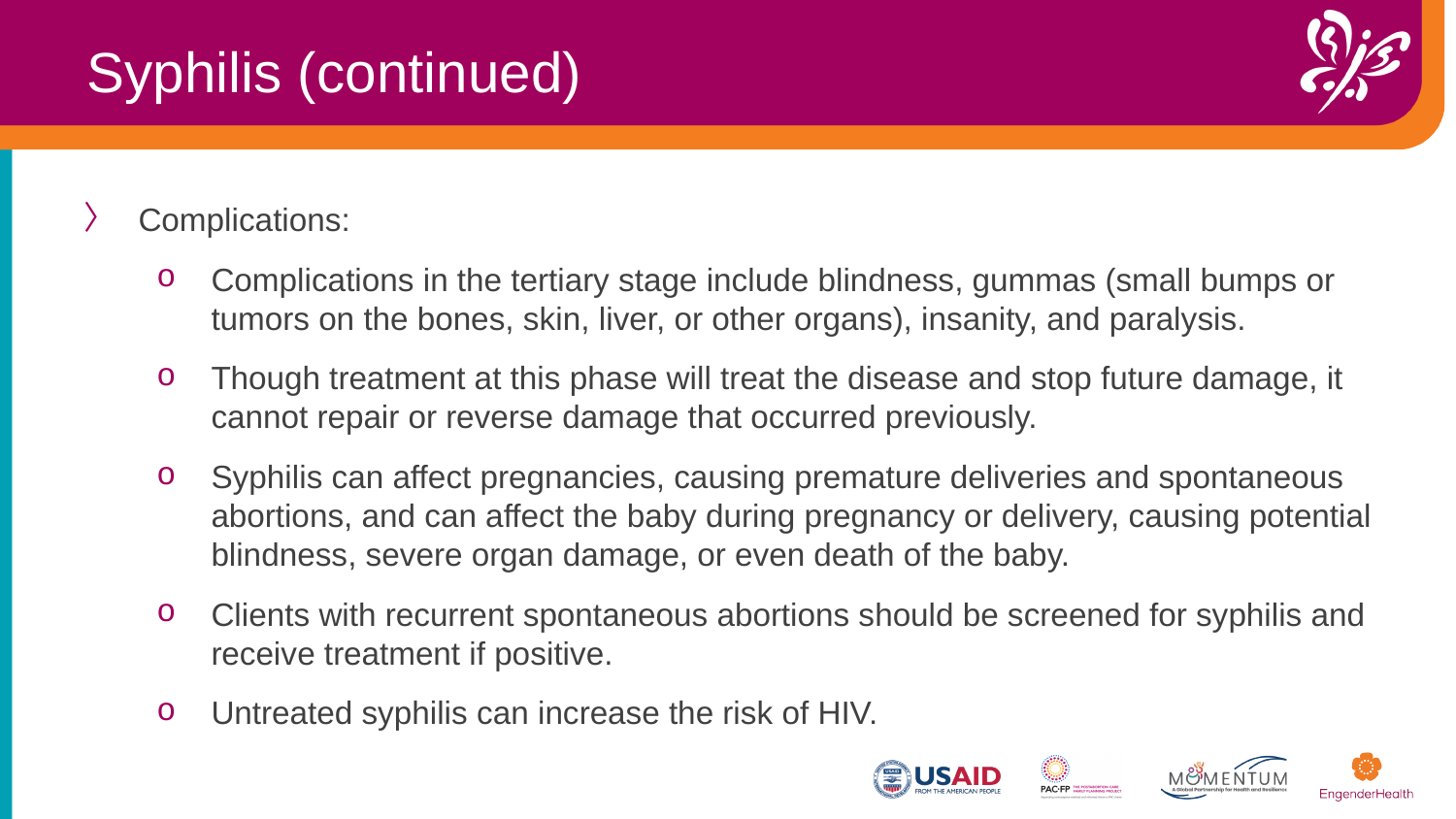

Syphilis (continued)
Complications:
Complications in the tertiary stage include blindness, gummas (small bumps or tumors on the bones, skin, liver, or other organs), insanity, and paralysis.
Though treatment at this phase will treat the disease and stop future damage, it cannot repair or reverse damage that occurred previously.
Syphilis can affect pregnancies, causing premature deliveries and spontaneous abortions, and can affect the baby during pregnancy or delivery, causing potential blindness, severe organ damage, or even death of the baby.
Clients with recurrent spontaneous abortions should be screened for syphilis and receive treatment if positive.
Untreated syphilis can increase the risk of HIV.